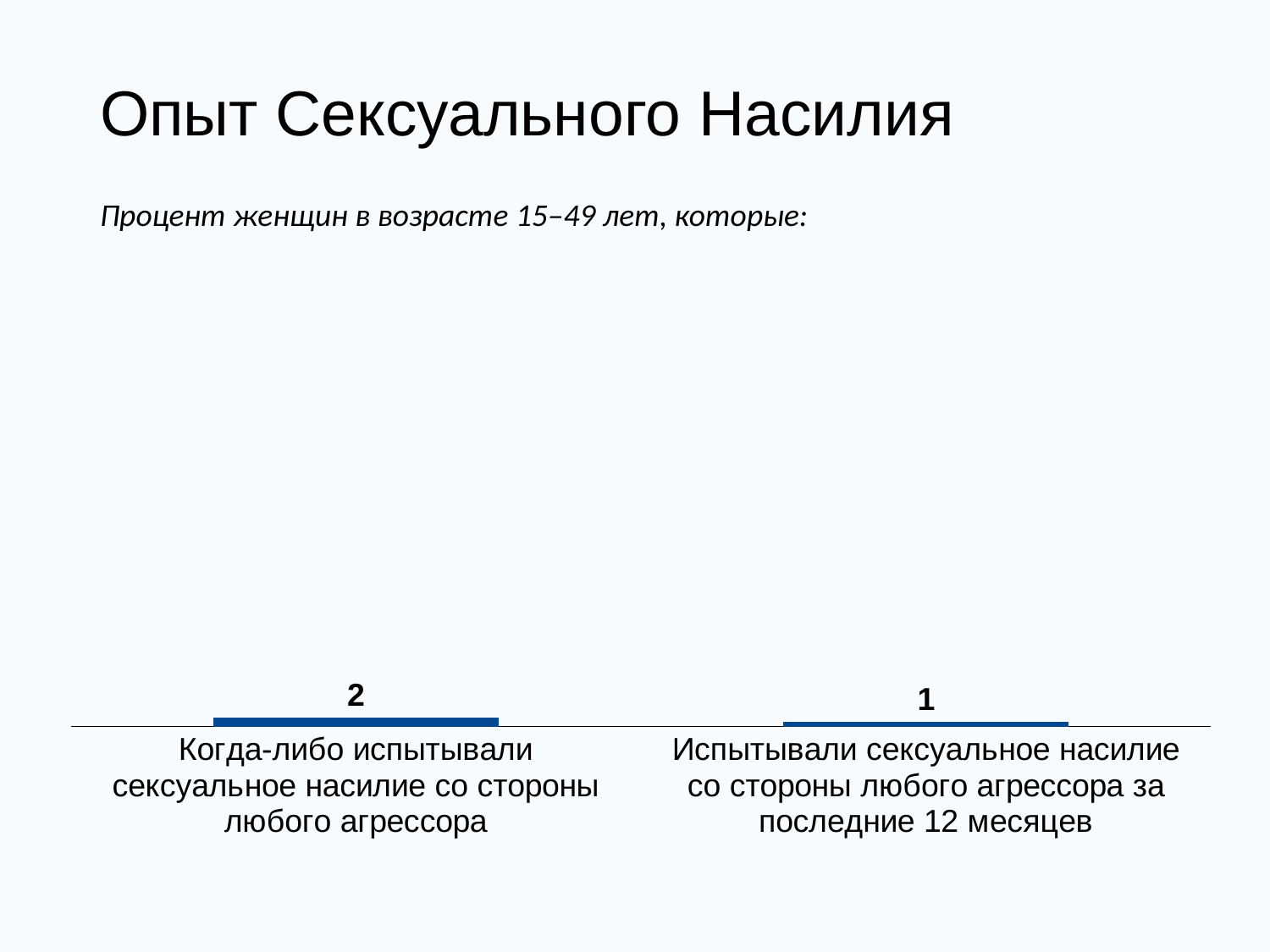

# Опыт Сексуального Насилия
Процент женщин в возрасте 15–49 лет, которые:

### Chart

| Category | Women |
|---|---|
| Когда-либо испытывали сексуальное насилие со стороны любого агрессора | 2.0 |
| Испытывали сексуальное насилие со стороны любого агрессора за последние 12 месяцев | 1.0 |